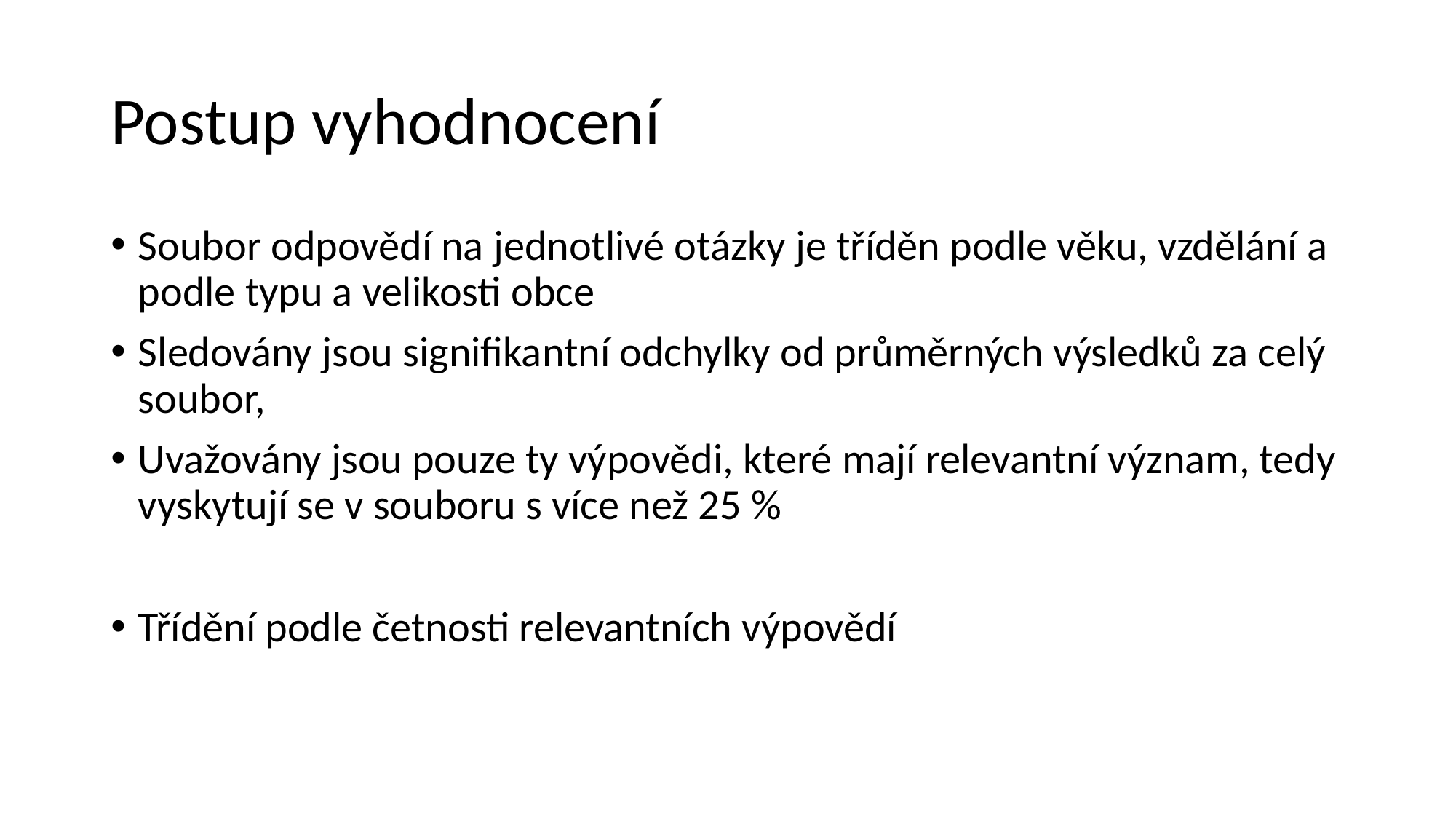

# Postup vyhodnocení
Soubor odpovědí na jednotlivé otázky je tříděn podle věku, vzdělání a podle typu a velikosti obce
Sledovány jsou signifikantní odchylky od průměrných výsledků za celý soubor,
Uvažovány jsou pouze ty výpovědi, které mají relevantní význam, tedy vyskytují se v souboru s více než 25 %

Třídění podle četnosti relevantních výpovědí